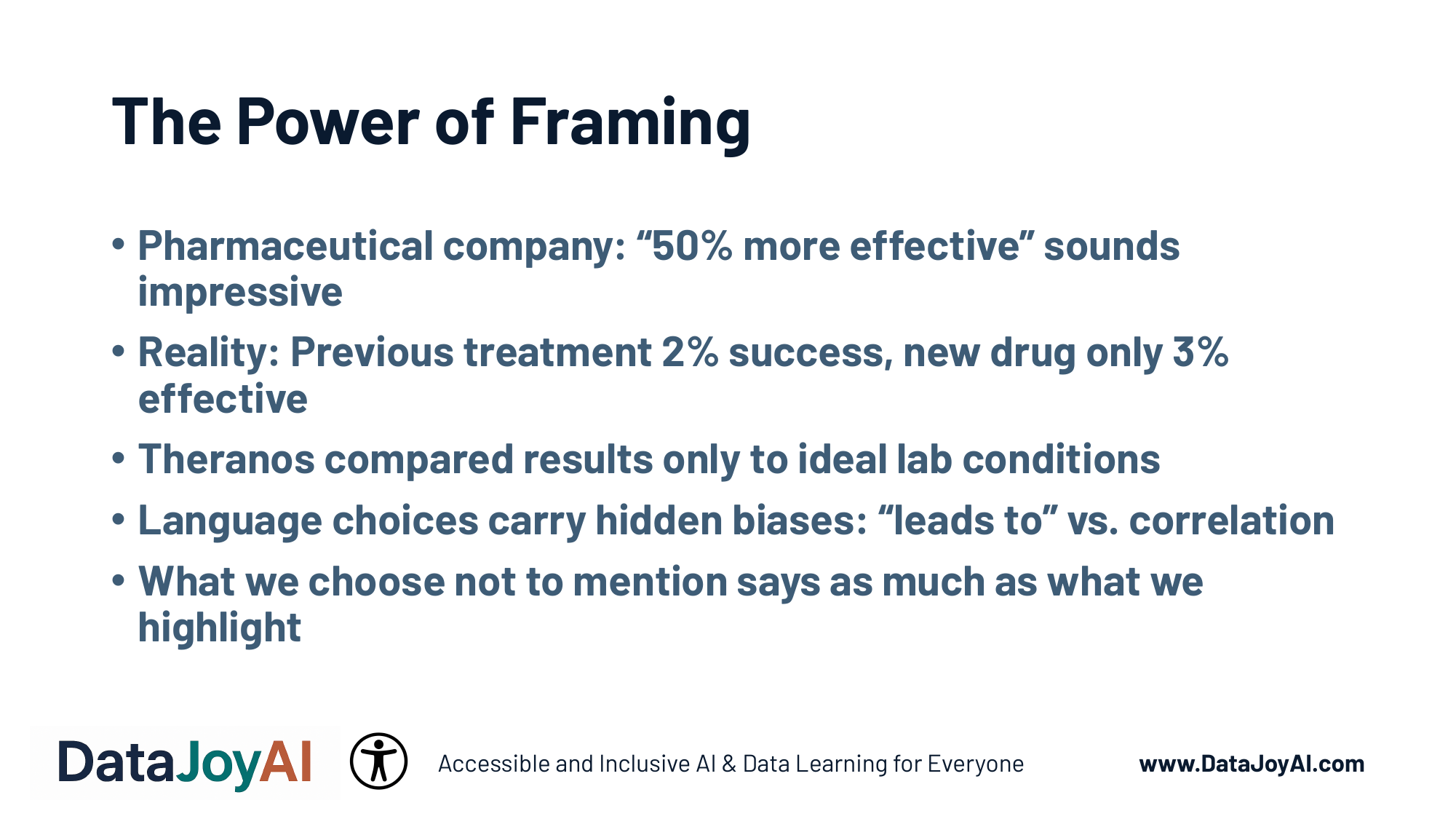

# The Power of Framing
Pharmaceutical company: “50% more effective” sounds impressive
Reality: Previous treatment 2% success, new drug only 3% effective
Theranos compared results only to ideal lab conditions
Language choices carry hidden biases: “leads to” vs. correlation
What we choose not to mention says as much as what we highlight